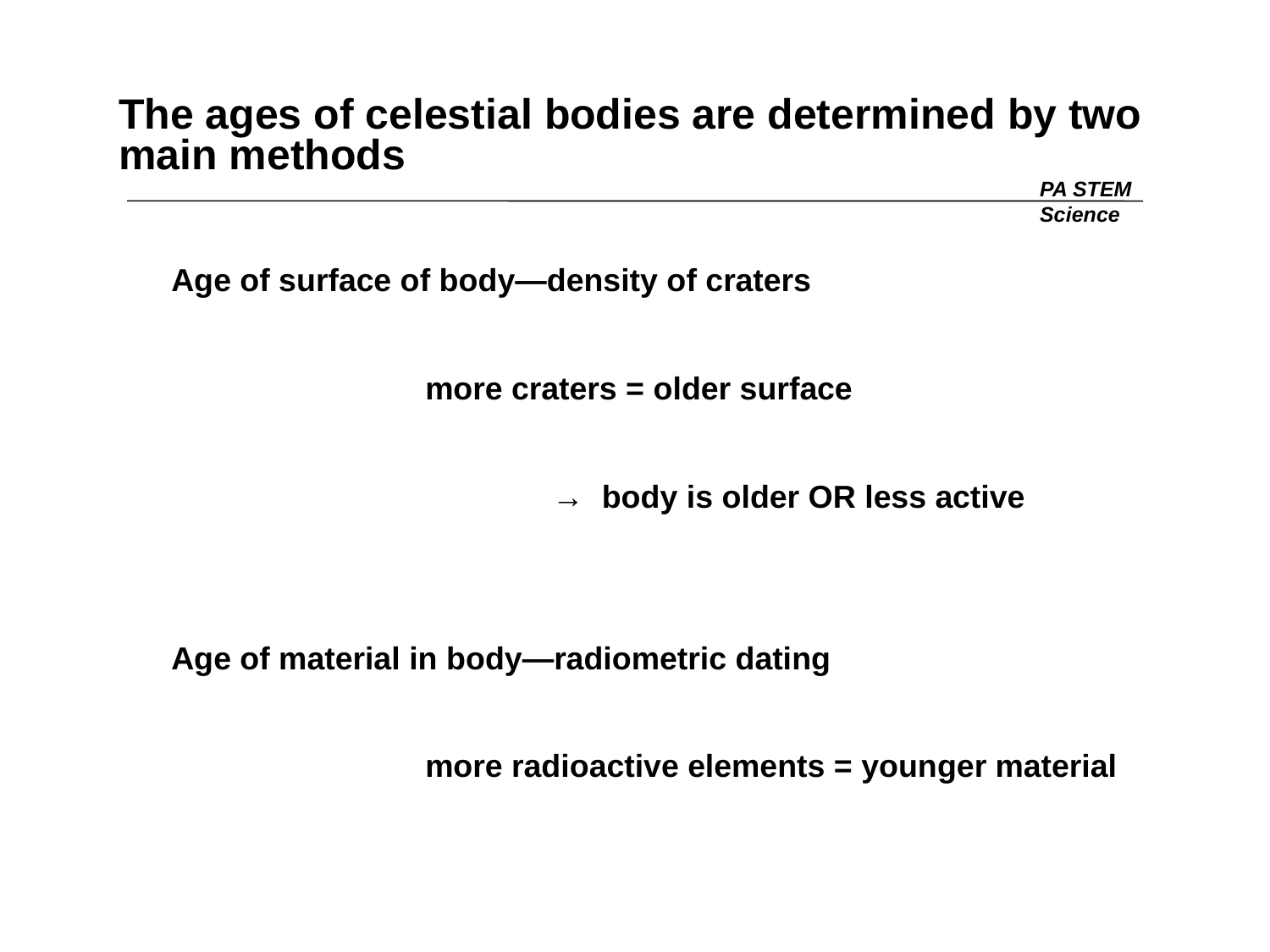

# The ages of celestial bodies are determined by two main methods
PA STEM
Science

Age of surface of body—density of craters

		more craters = older surface

			→  body is older OR less active

Age of material in body—radiometric dating

		more radioactive elements = younger material